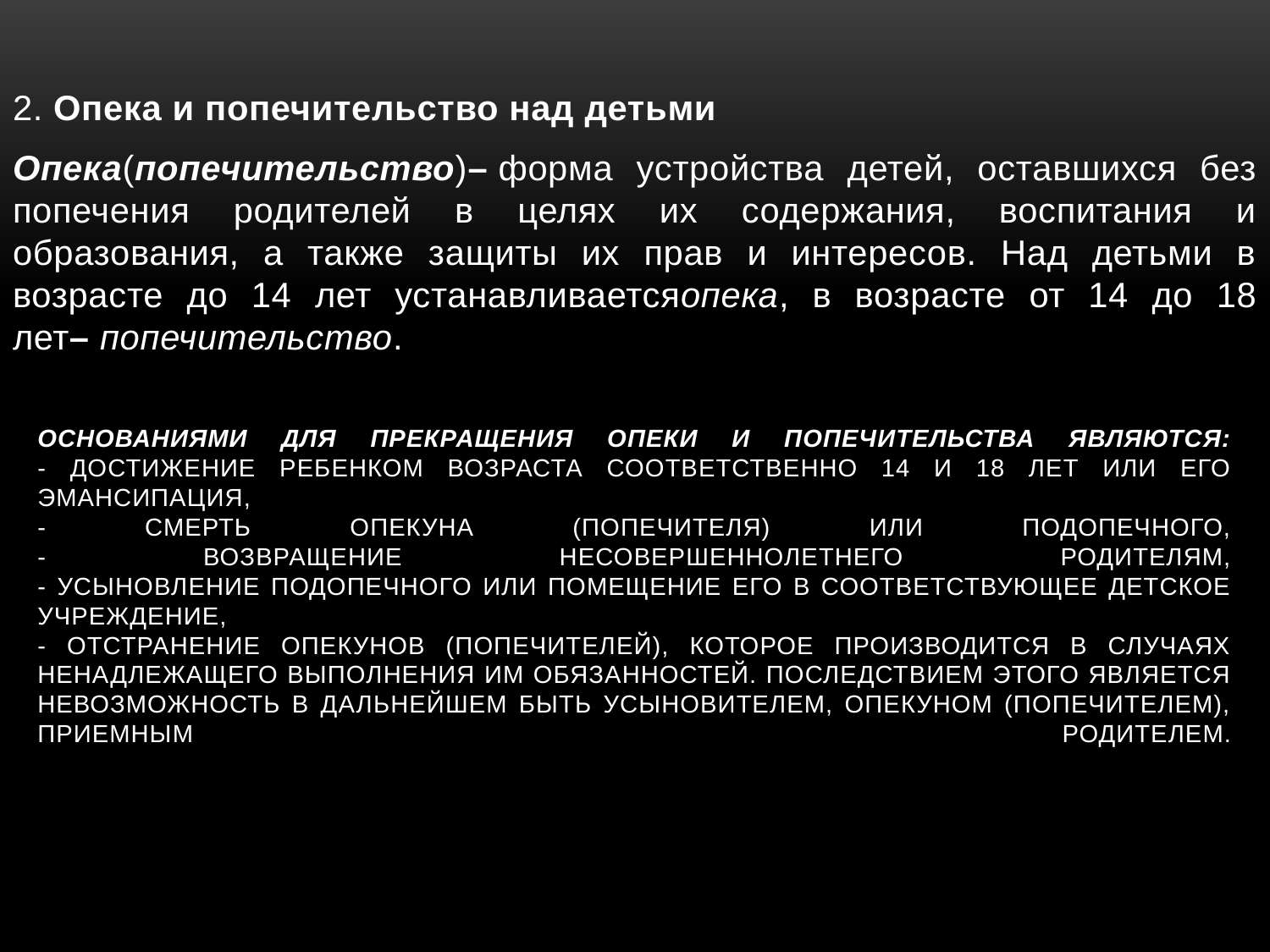

2. Опека и попечительство над детьми
Опека(попечительство)– форма устройства детей, оставшихся без попечения родителей в целях их содержания, воспитания и образования, а также защиты их прав и интересов. Над детьми в возрасте до 14 лет устанавливаетсяопека, в возрасте от 14 до 18 лет– попечительство.

# Основаниями для прекращения опеки и попечительства являются: - достижение ребенком возраста соответственно 14 и 18 лет или его эмансипация, - смерть опекуна (попечителя) или подопечного, - возвращение несовершеннолетнего родителям, - усыновление подопечного или помещение его в соответствующее детское учреждение, - отстранение опекунов (попечителей), которое производится в случаях ненадлежащего выполнения им обязанностей. Последствием этого является невозможность в дальнейшем быть усыновителем, опекуном (попечителем), приемным родителем.